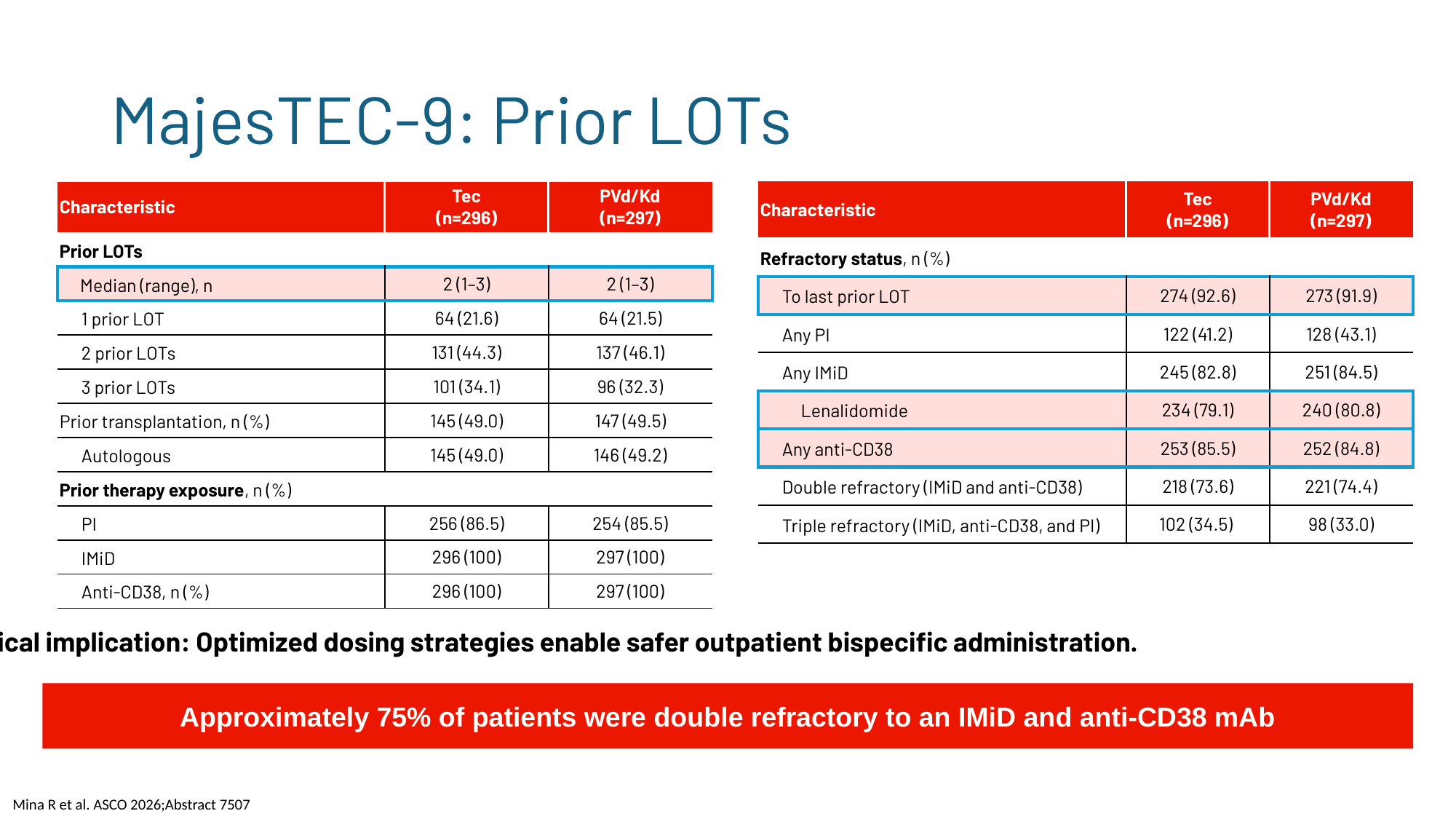

# MajesTEC-9: Prior LOTs
| Characteristic | Tec (n=296) | PVd/Kd (n=297) |
| --- | --- | --- |
| Refractory status, n (%) |  |  |
| To last prior LOT | 274 (92.6) | 273 (91.9) |
| Any PI | 122 (41.2) | 128 (43.1) |
| Any IMiD | 245 (82.8) | 251 (84.5) |
| Lenalidomide | 234 (79.1) | 240 (80.8) |
| Any anti-CD38 | 253 (85.5) | 252 (84.8) |
| Double refractory (IMiD and anti-CD38) | 218 (73.6) | 221 (74.4) |
| Triple refractory (IMiD, anti-CD38, and PI) | 102 (34.5) | 98 (33.0) |
| Characteristic | Tec (n=296) | PVd/Kd (n=297) |
| --- | --- | --- |
| Prior LOTs |  |  |
| Median (range), n | 2 (1–3) | 2 (1–3) |
| 1 prior LOT | 64 (21.6) | 64 (21.5) |
| 2 prior LOTs | 131 (44.3) | 137 (46.1) |
| 3 prior LOTs | 101 (34.1) | 96 (32.3) |
| Prior transplantation, n (%) | 145 (49.0) | 147 (49.5) |
| Autologous | 145 (49.0) | 146 (49.2) |
| Prior therapy exposure, n (%) |  |  |
| PI | 256 (86.5) | 254 (85.5) |
| IMiD | 296 (100) | 297 (100) |
| Anti-CD38, n (%) | 296 (100) | 297 (100) |
Clinical implication: Optimized dosing strategies enable safer outpatient bispecific administration.
Approximately 75% of patients were double refractory to an IMiD and anti-CD38 mAb
Mina R et al. ASCO 2026;Abstract 7507